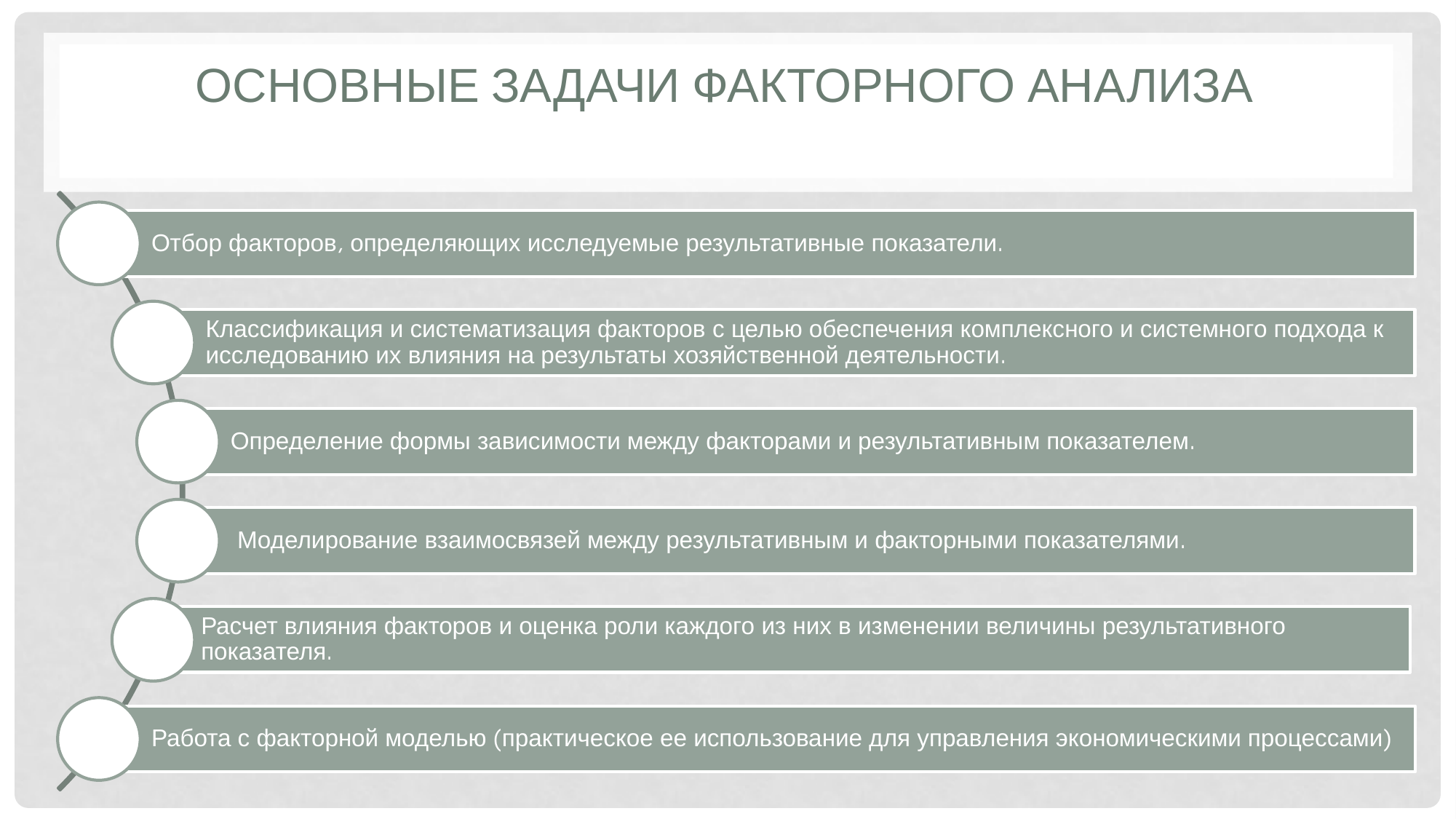

# Основные задачи факторного анализа
Отбор факторов, определяющих исследуемые результативные показатели.
Классификация и систематизация факторов с целью обеспечения комплексного и системного подхода к исследованию их влияния на результаты хозяйственной деятельности.
Определение формы зависимости между факторами и результативным показателем.
 Моделирование взаимосвязей между результативным и факторными показателями.
Расчет влияния факторов и оценка роли каждого из них в изменении величины результативного показателя.
Работа с факторной моделью (практическое ее использование для управления экономическими процессами)